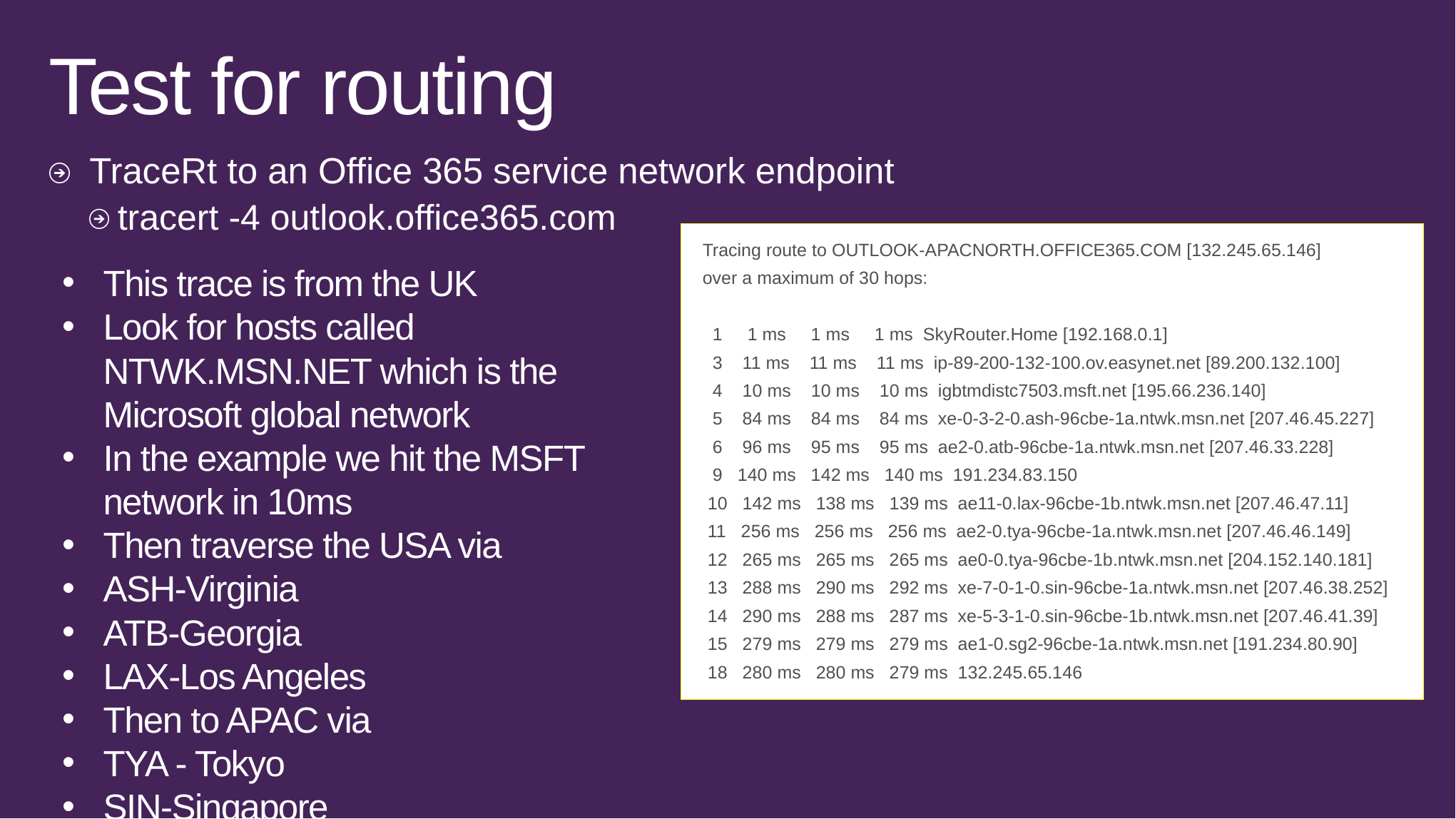

# Test for routing
TraceRt to an Office 365 service network endpoint
tracert -4 outlook.office365.com
Tracing route to OUTLOOK-APACNORTH.OFFICE365.COM [132.245.65.146]
over a maximum of 30 hops:

  1     1 ms     1 ms     1 ms  SkyRouter.Home [192.168.0.1]
  3    11 ms    11 ms    11 ms  ip-89-200-132-100.ov.easynet.net [89.200.132.100]
  4    10 ms    10 ms    10 ms  igbtmdistc7503.msft.net [195.66.236.140]
  5    84 ms    84 ms    84 ms  xe-0-3-2-0.ash-96cbe-1a.ntwk.msn.net [207.46.45.227]
  6    96 ms    95 ms    95 ms  ae2-0.atb-96cbe-1a.ntwk.msn.net [207.46.33.228]
  9   140 ms   142 ms   140 ms  191.234.83.150
 10   142 ms   138 ms   139 ms  ae11-0.lax-96cbe-1b.ntwk.msn.net [207.46.47.11]
 11   256 ms   256 ms   256 ms  ae2-0.tya-96cbe-1a.ntwk.msn.net [207.46.46.149]
 12   265 ms   265 ms   265 ms  ae0-0.tya-96cbe-1b.ntwk.msn.net [204.152.140.181]
 13   288 ms   290 ms   292 ms  xe-7-0-1-0.sin-96cbe-1a.ntwk.msn.net [207.46.38.252]
 14   290 ms   288 ms   287 ms  xe-5-3-1-0.sin-96cbe-1b.ntwk.msn.net [207.46.41.39]
 15   279 ms   279 ms   279 ms  ae1-0.sg2-96cbe-1a.ntwk.msn.net [191.234.80.90]
 18   280 ms   280 ms   279 ms  132.245.65.146
This trace is from the UK
Look for hosts called NTWK.MSN.NET which is the Microsoft global network
In the example we hit the MSFT network in 10ms
Then traverse the USA via
ASH-Virginia
ATB-Georgia
LAX-Los Angeles
Then to APAC via
TYA - Tokyo
SIN-Singapore